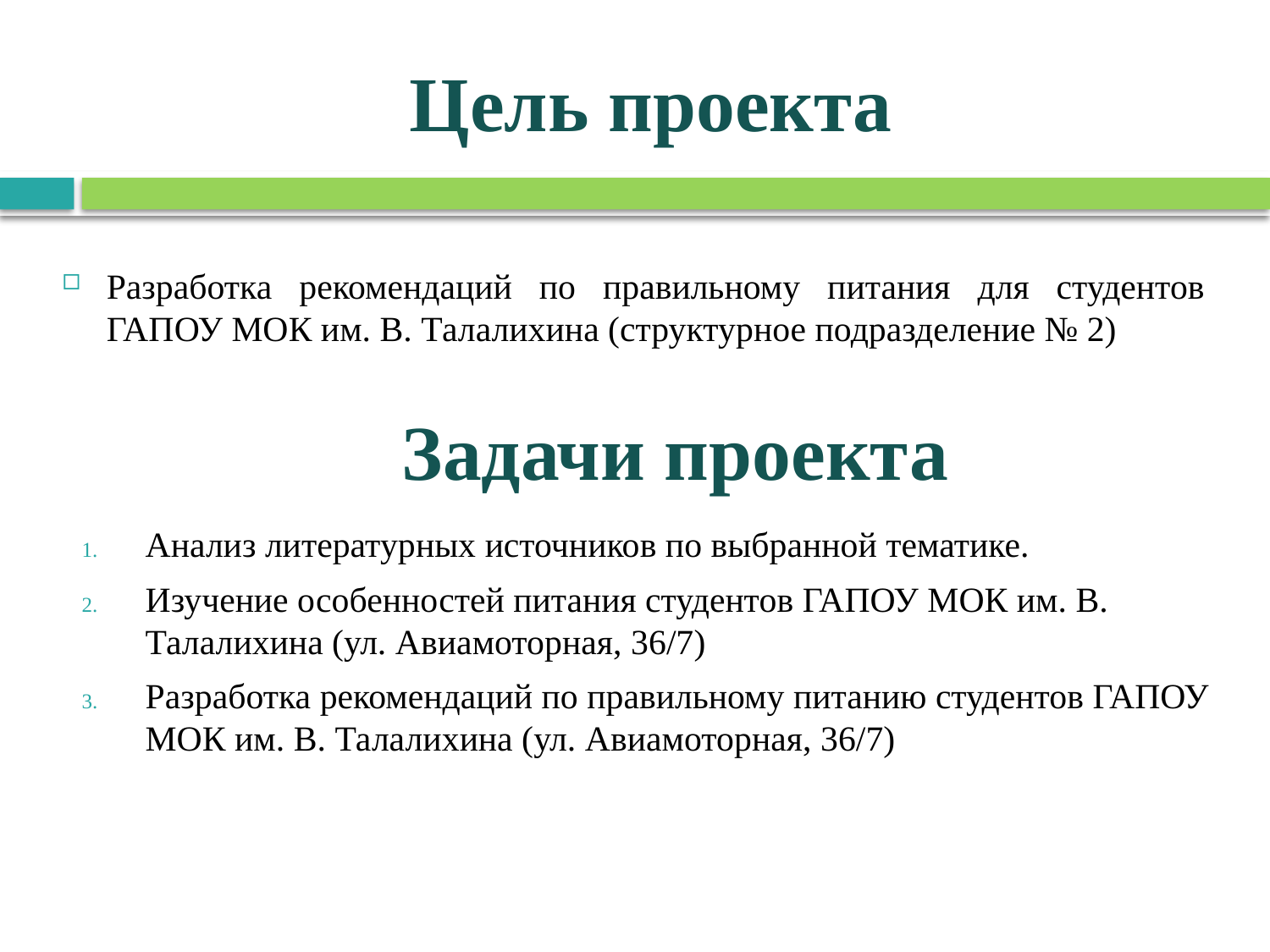

# Цель проекта
Разработка рекомендаций по правильному питания для студентов ГАПОУ МОК им. В. Талалихина (структурное подразделение № 2)
Задачи проекта

Анализ литературных источников по выбранной тематике.
Изучение особенностей питания студентов ГАПОУ МОК им. В. Талалихина (ул. Авиамоторная, 36/7)
Разработка рекомендаций по правильному питанию студентов ГАПОУ МОК им. В. Талалихина (ул. Авиамоторная, 36/7)